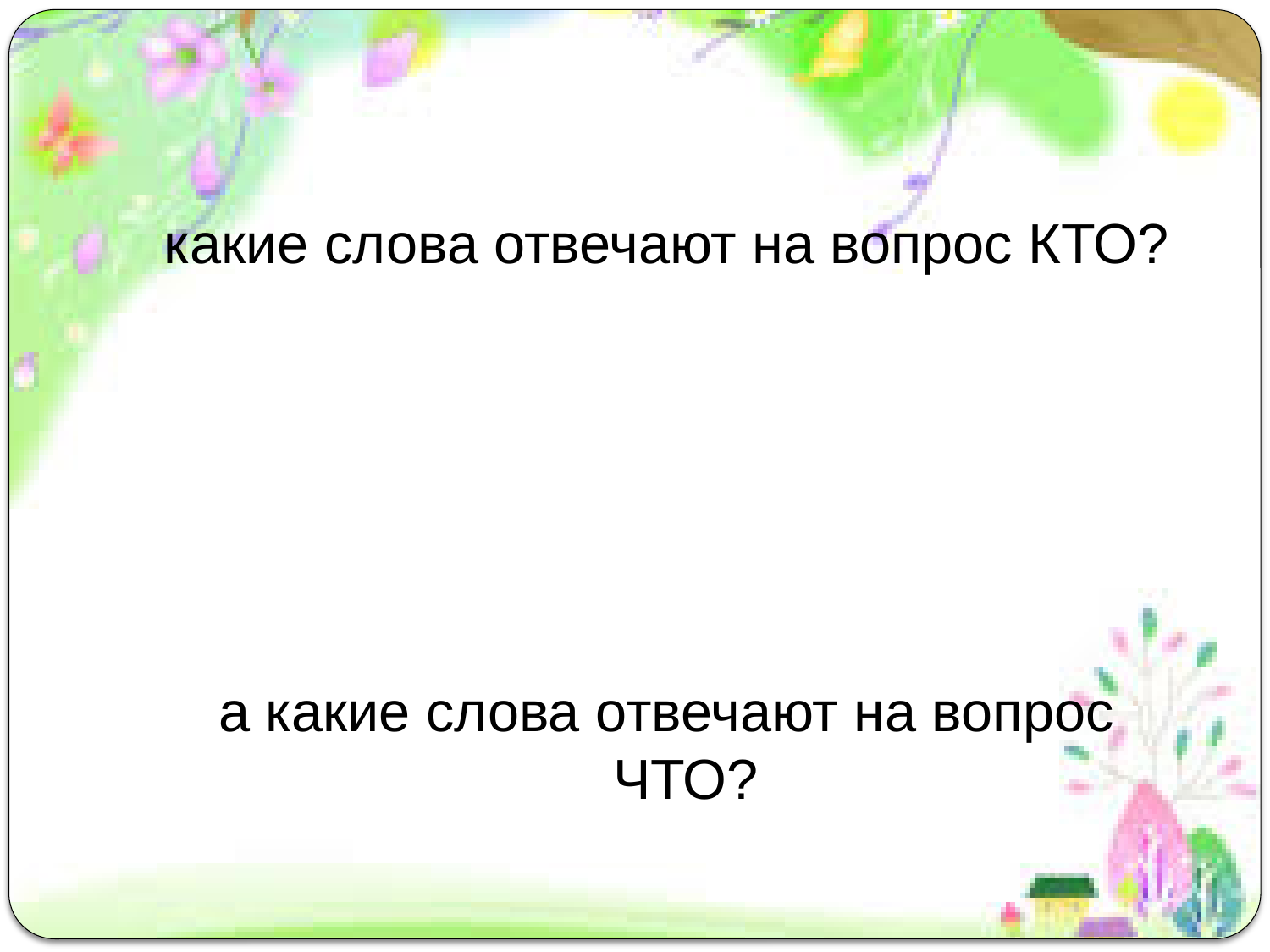

какие слова отвечают на вопрос КТО?

а какие слова отвечают на вопрос ЧТО?